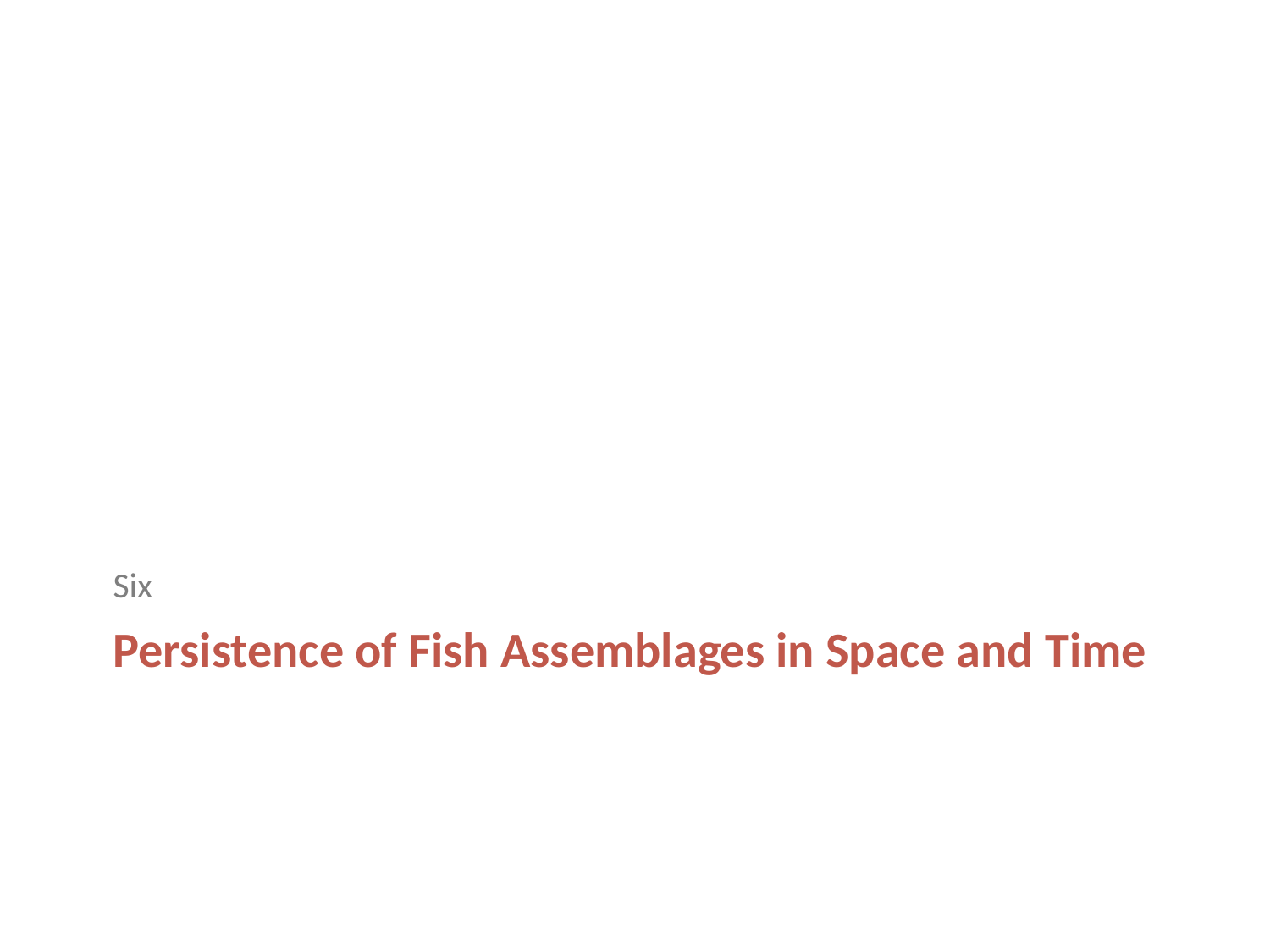

Six
# Persistence of Fish Assemblages in Space and Time